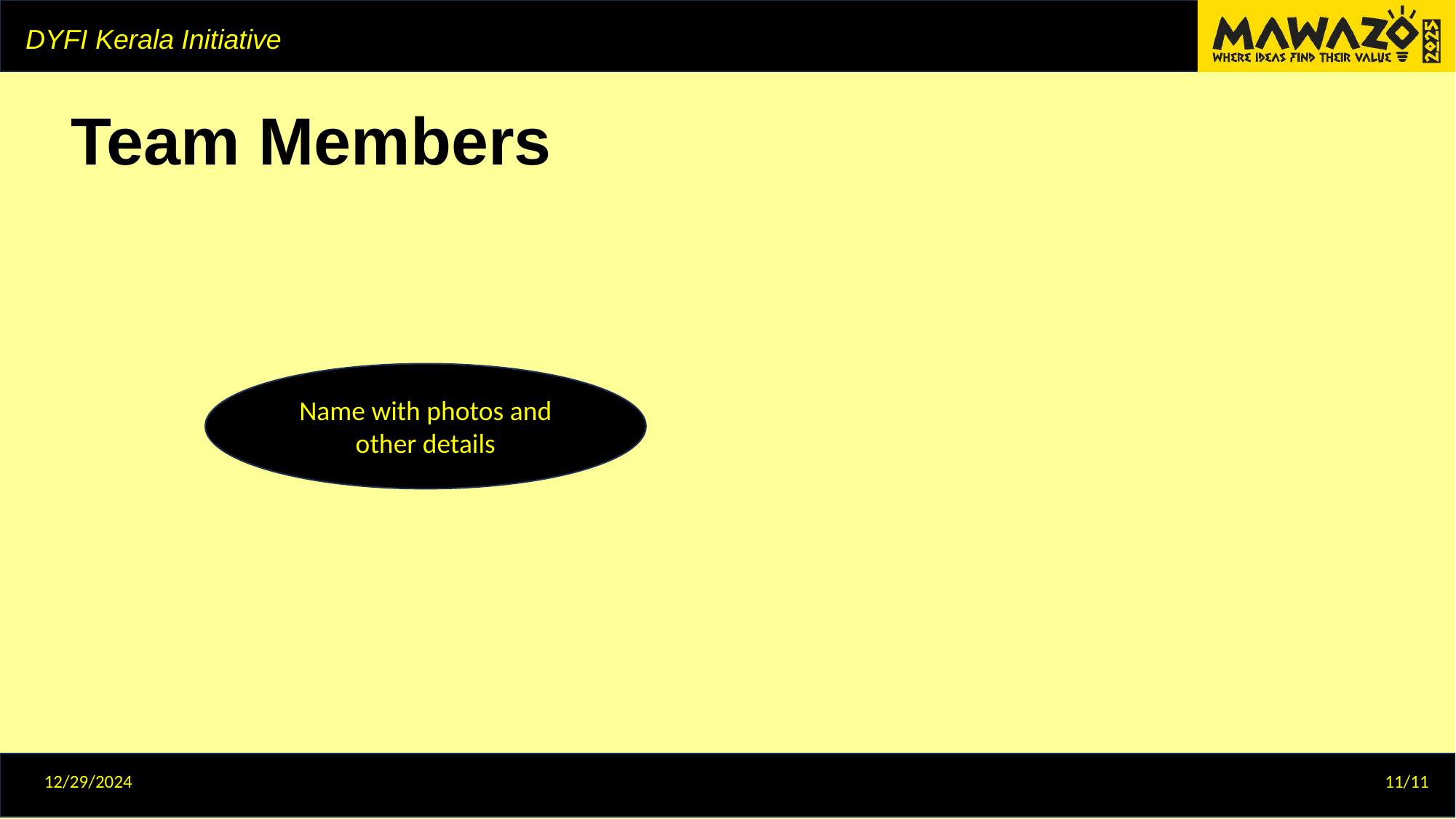

# Team Members
Name with photos and other details
12/29/2024
11/11